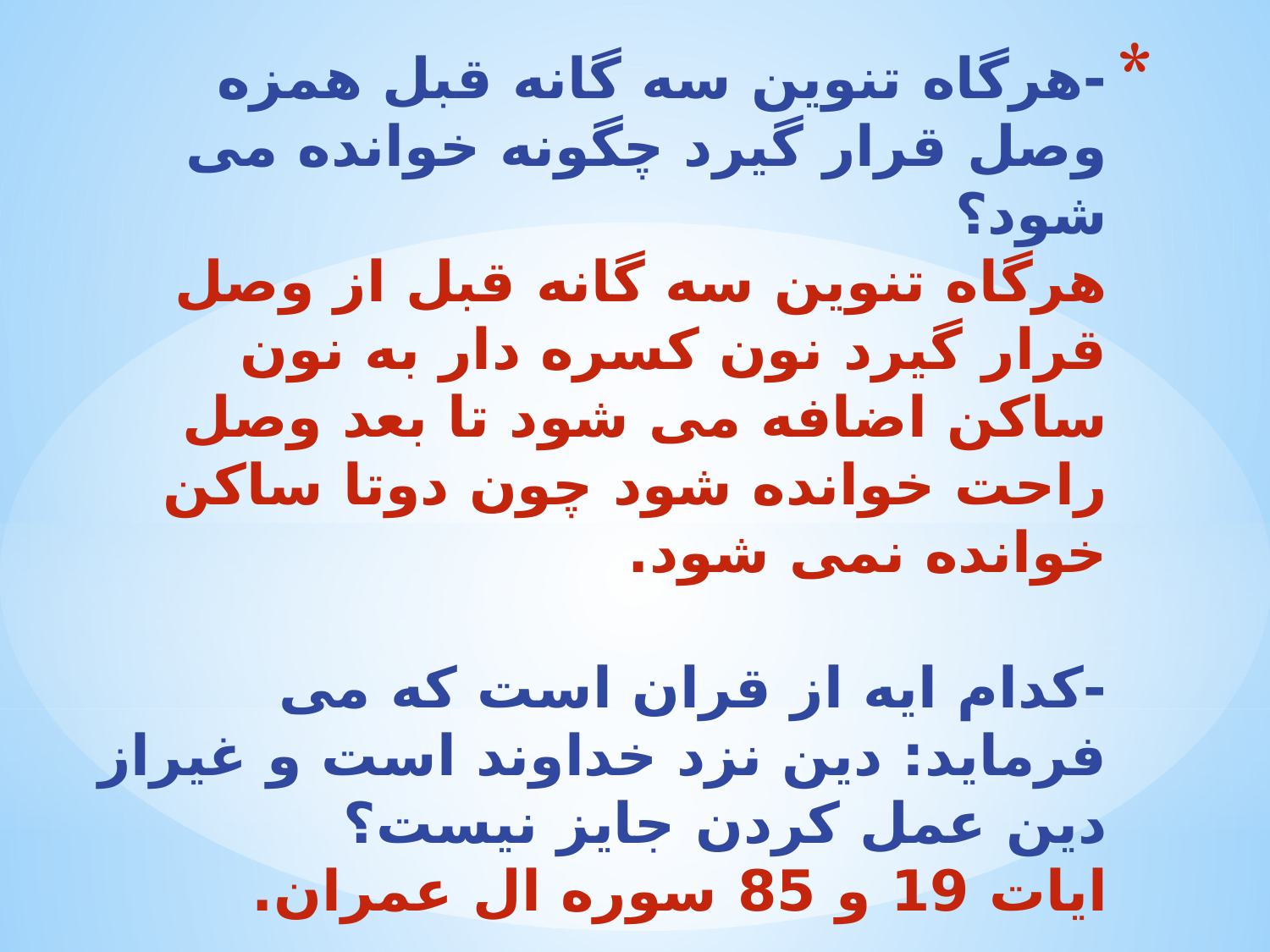

# -هرگاه تنوین سه گانه قبل همزه وصل قرار گیرد چگونه خوانده می شود؟ هرگاه تنوین سه گانه قبل از وصل قرار گیرد نون کسره دار به نون ساکن اضافه می شود تا بعد وصل راحت خوانده شود چون دوتا ساکن خوانده نمی شود. -کدام ایه از قران است که می فرماید: دین نزد خداوند است و غیراز دین عمل کردن جایز نیست؟ ایات 19 و 85 سوره ال عمران.